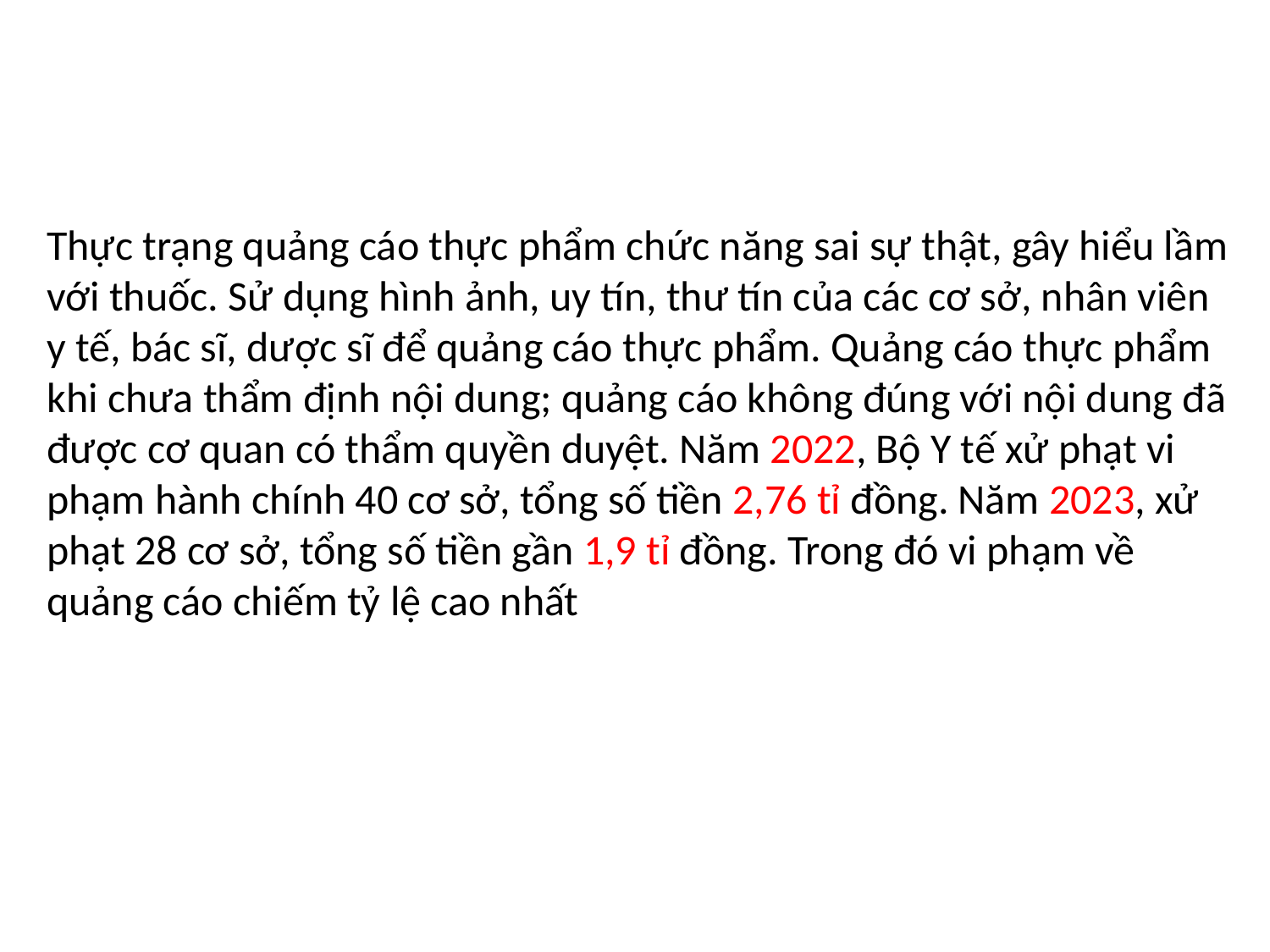

Thực trạng quảng cáo thực phẩm chức năng sai sự thật, gây hiểu lầm với thuốc. Sử dụng hình ảnh, uy tín, thư tín của các cơ sở, nhân viên y tế, bác sĩ, dược sĩ để quảng cáo thực phẩm. Quảng cáo thực phẩm khi chưa thẩm định nội dung; quảng cáo không đúng với nội dung đã được cơ quan có thẩm quyền duyệt. Năm 2022, Bộ Y tế xử phạt vi phạm hành chính 40 cơ sở, tổng số tiền 2,76 tỉ đồng. Năm 2023, xử phạt 28 cơ sở, tổng số tiền gần 1,9 tỉ đồng. Trong đó vi phạm về quảng cáo chiếm tỷ lệ cao nhất